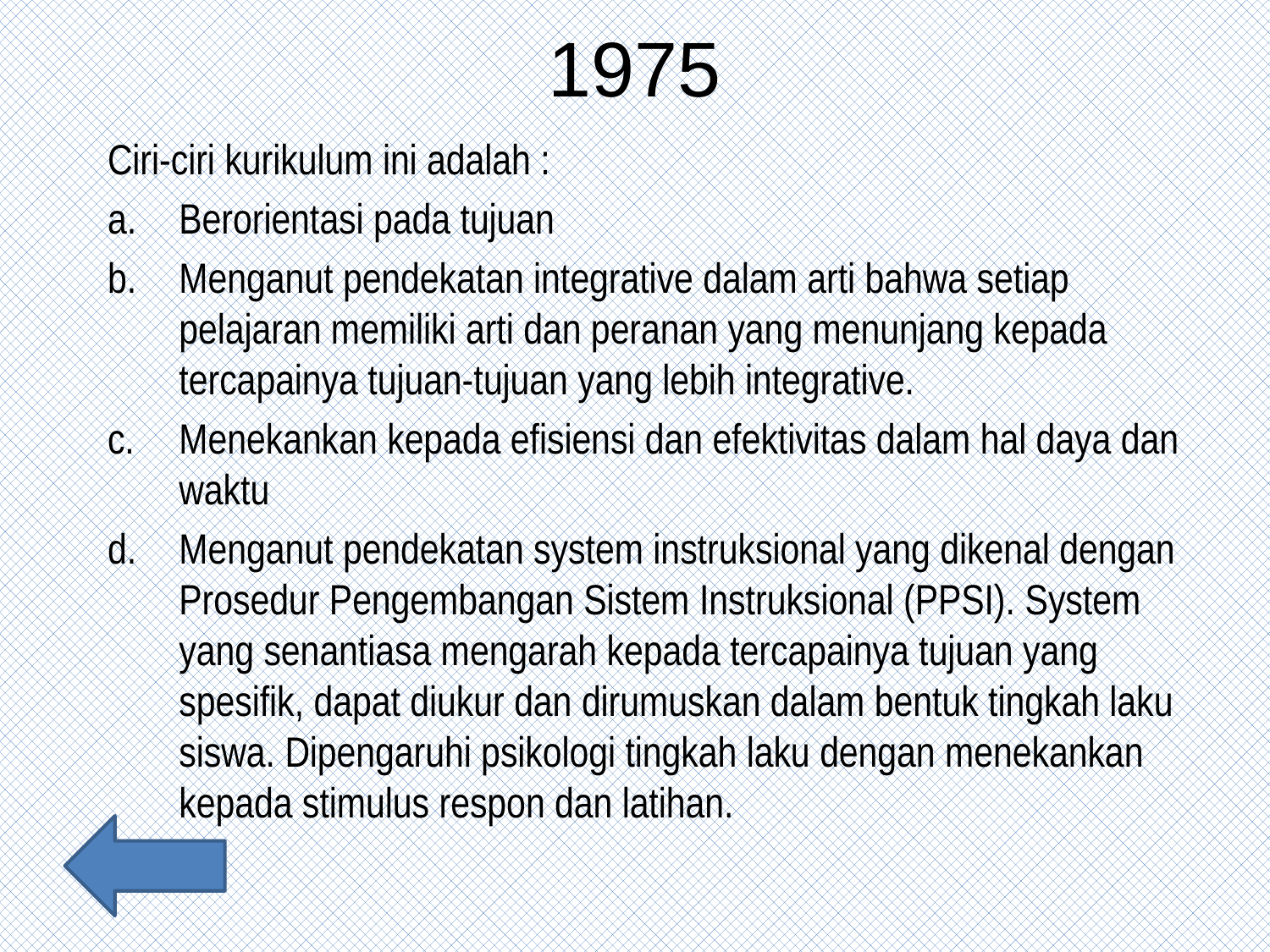

# 1975
Ciri-ciri kurikulum ini adalah :
Berorientasi pada tujuan
Menganut pendekatan integrative dalam arti bahwa setiap pelajaran memiliki arti dan peranan yang menunjang kepada tercapainya tujuan-tujuan yang lebih integrative.
Menekankan kepada efisiensi dan efektivitas dalam hal daya dan waktu
Menganut pendekatan system instruksional yang dikenal dengan Prosedur Pengembangan Sistem Instruksional (PPSI). System yang senantiasa mengarah kepada tercapainya tujuan yang spesifik, dapat diukur dan dirumuskan dalam bentuk tingkah laku siswa. Dipengaruhi psikologi tingkah laku dengan menekankan kepada stimulus respon dan latihan.